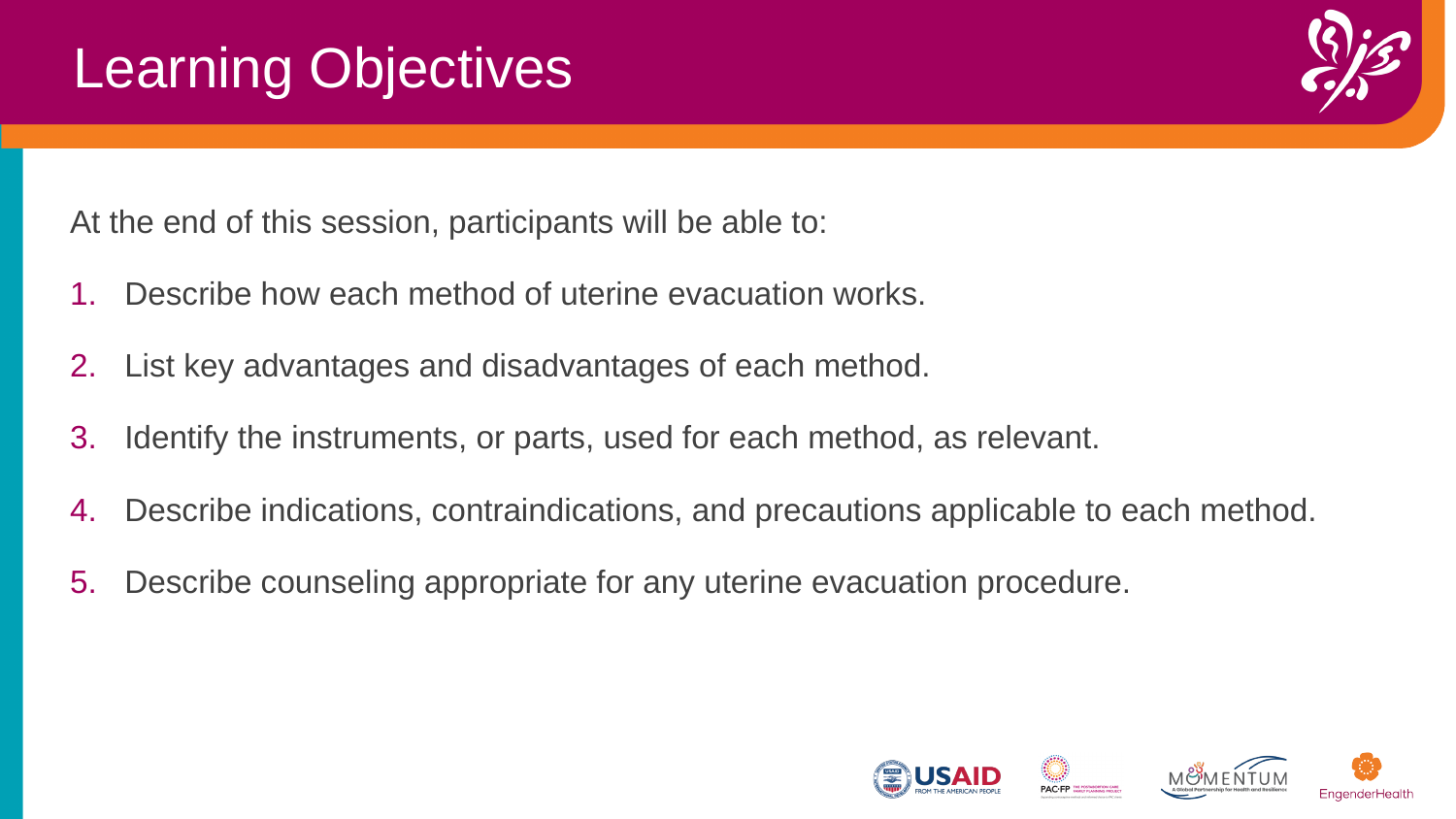

Learning Objectives
At the end of this session, participants will be able to:​
Describe how each method of uterine evacuation works.
List key advantages and disadvantages of each method.
Identify the instruments, or parts, used for each method, as relevant.
Describe indications, contraindications, and precautions applicable to each method.
Describe counseling appropriate for any uterine evacuation procedure.